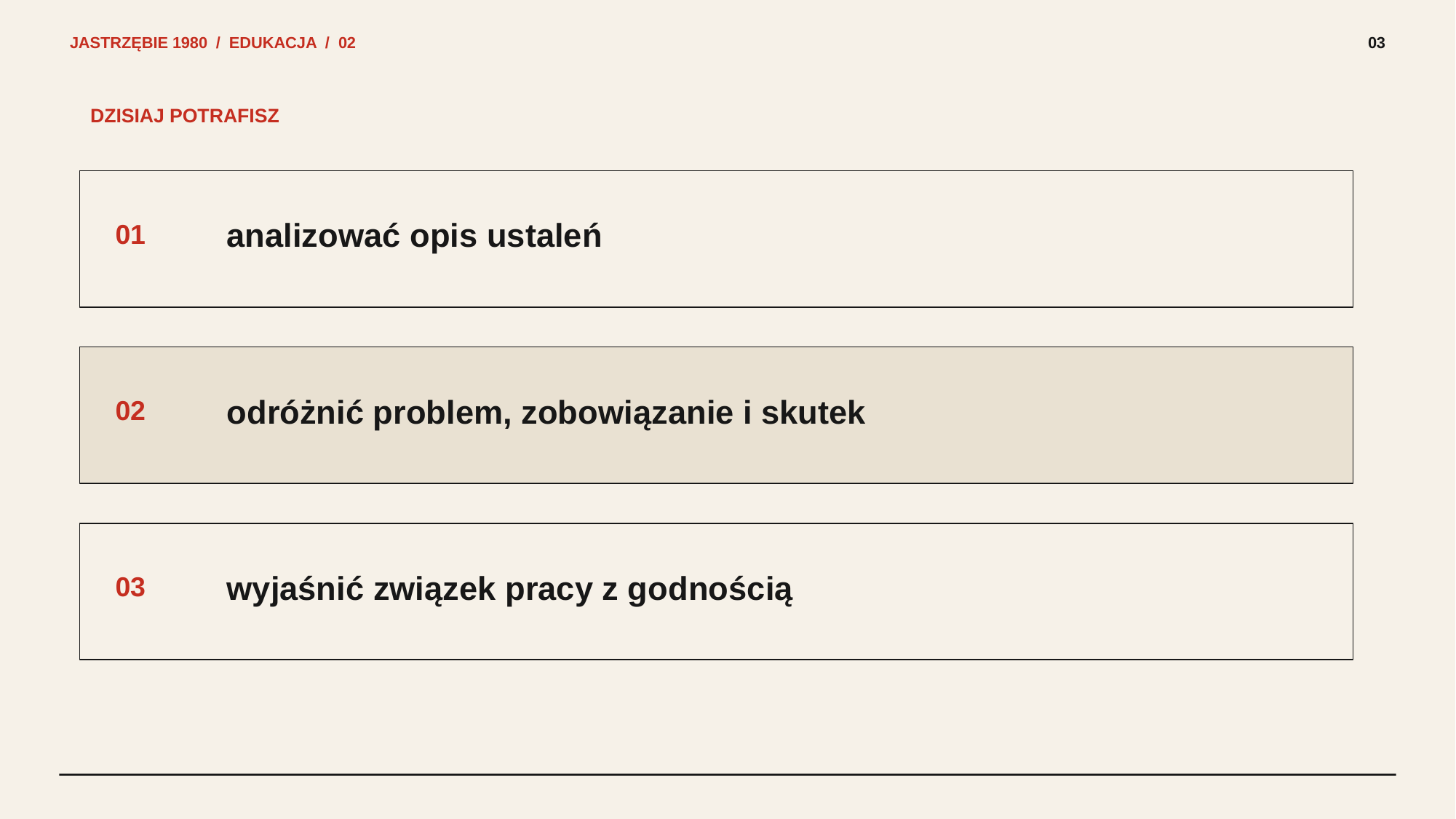

JASTRZĘBIE 1980  /  EDUKACJA  /  02
03
DZISIAJ POTRAFISZ

analizować opis ustaleń
01

odróżnić problem, zobowiązanie i skutek
02

wyjaśnić związek pracy z godnością
03